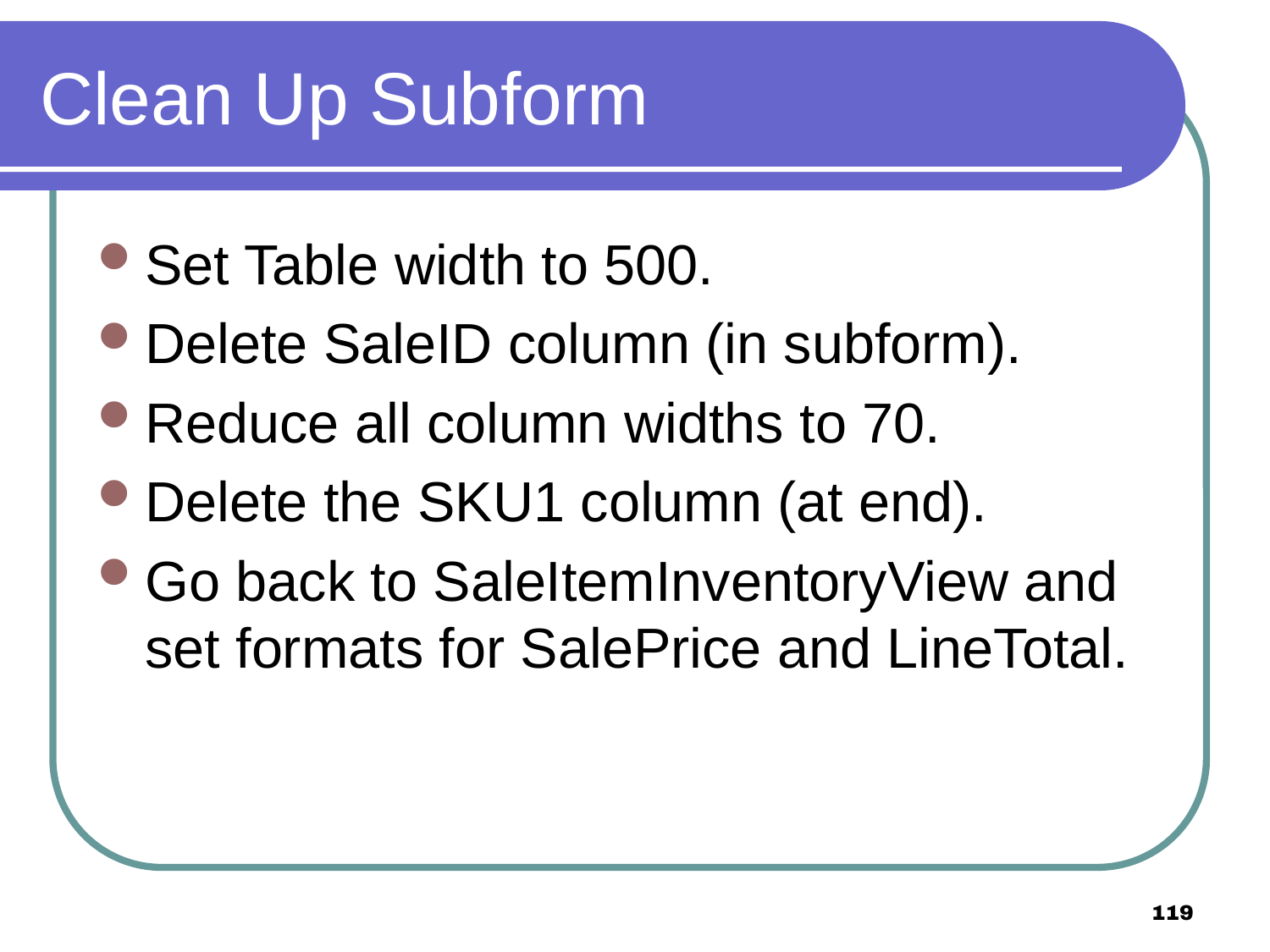

# Clean Up Subform
Set Table width to 500.
Delete SaleID column (in subform).
Reduce all column widths to 70.
Delete the SKU1 column (at end).
Go back to SaleItemInventoryView and set formats for SalePrice and LineTotal.
119